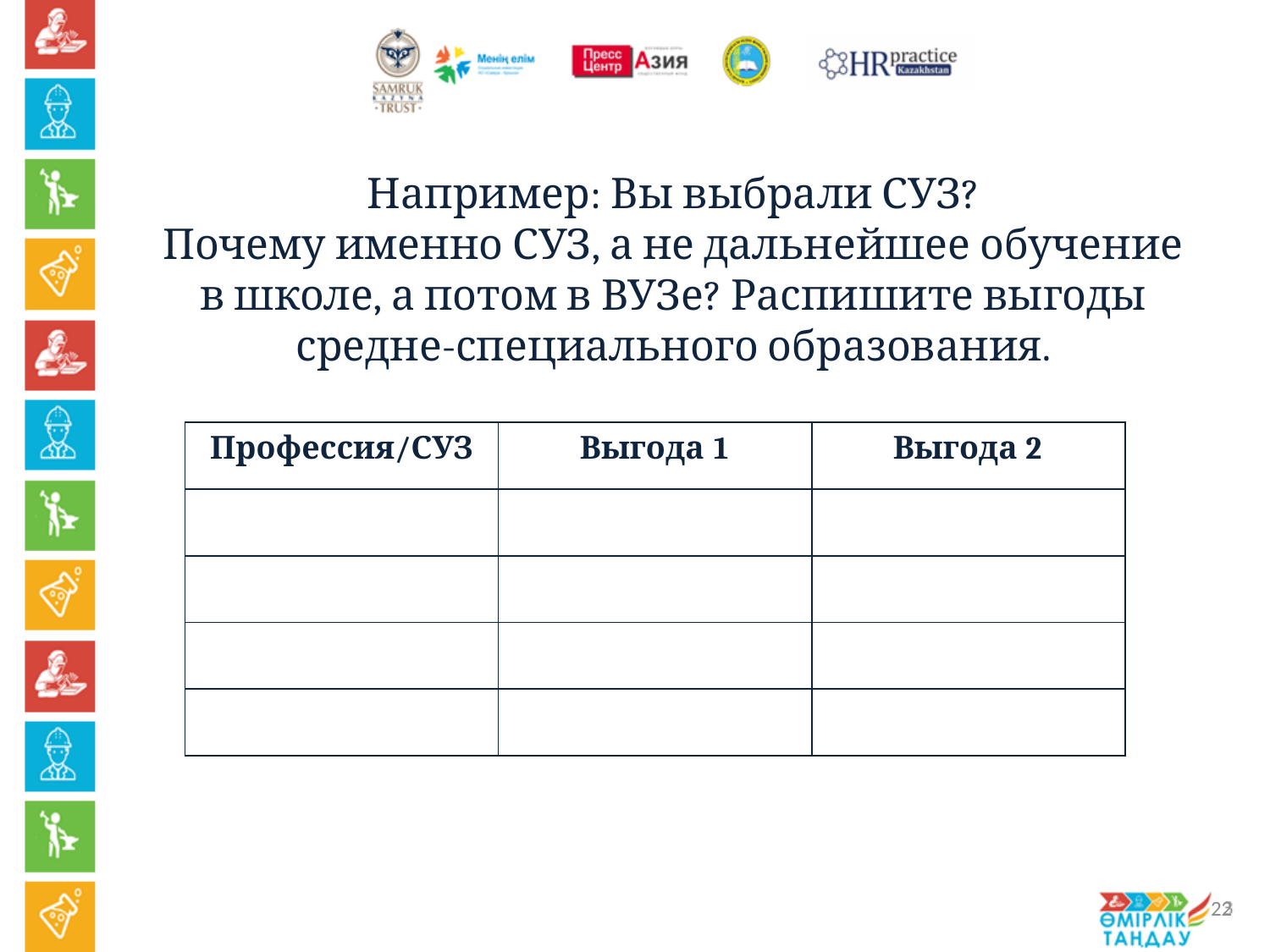

Например: Вы выбрали СУЗ?
Почему именно СУЗ, а не дальнейшее обучение в школе, а потом в ВУЗе? Распишите выгоды средне-специального образования.

| Профессия/СУЗ | Выгода 1 | Выгода 2 |
| --- | --- | --- |
|  |  |  |
|  |  |  |
|  |  |  |
|  |  |  |
22